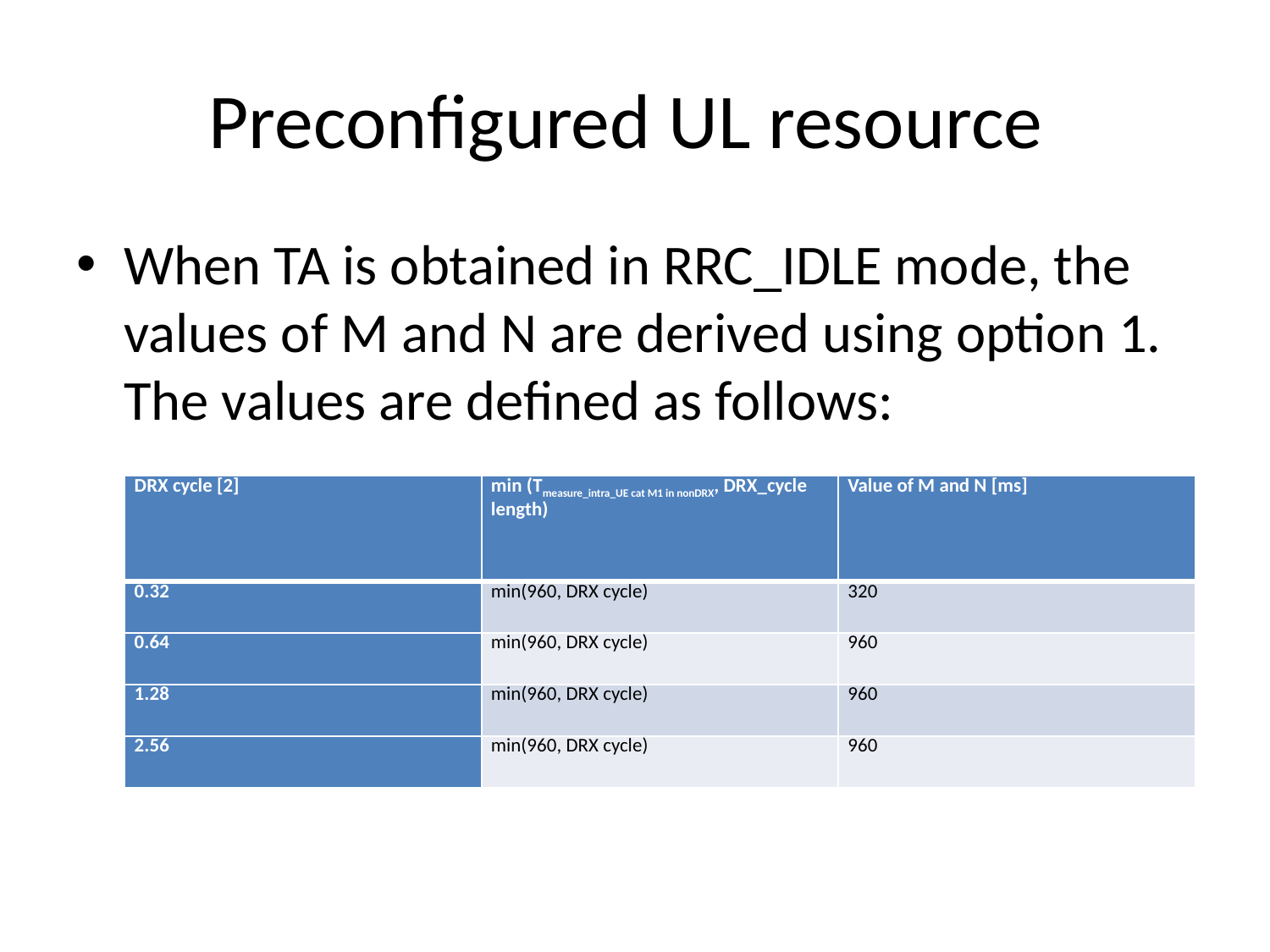

# Preconfigured UL resource
When TA is obtained in RRC_IDLE mode, the values of M and N are derived using option 1. The values are defined as follows:

| DRX cycle [2] | min (Tmeasure\_intra\_UE cat M1 in nonDRX, DRX\_cycle length) | Value of M and N [ms] |
| --- | --- | --- |
| 0.32 | min(960, DRX cycle) | 320 |
| 0.64 | min(960, DRX cycle) | 960 |
| 1.28 | min(960, DRX cycle) | 960 |
| 2.56 | min(960, DRX cycle) | 960 |